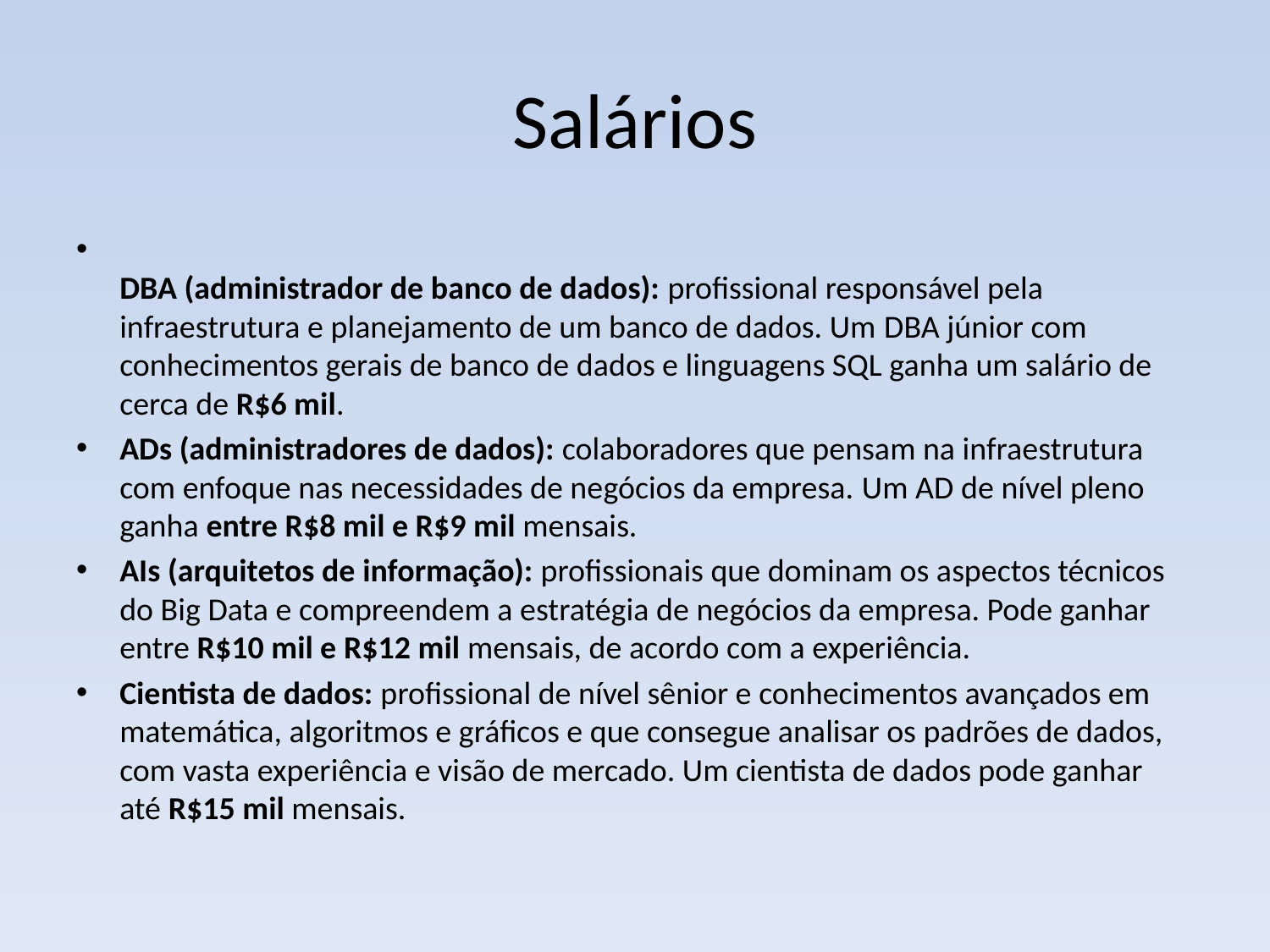

# Salários
DBA (administrador de banco de dados): profissional responsável pela infraestrutura e planejamento de um banco de dados. Um DBA júnior com conhecimentos gerais de banco de dados e linguagens SQL ganha um salário de cerca de R$6 mil.
ADs (administradores de dados): colaboradores que pensam na infraestrutura com enfoque nas necessidades de negócios da empresa. Um AD de nível pleno ganha entre R$8 mil e R$9 mil mensais.
AIs (arquitetos de informação): profissionais que dominam os aspectos técnicos do Big Data e compreendem a estratégia de negócios da empresa. Pode ganhar entre R$10 mil e R$12 mil mensais, de acordo com a experiência.
Cientista de dados: profissional de nível sênior e conhecimentos avançados em matemática, algoritmos e gráficos e que consegue analisar os padrões de dados, com vasta experiência e visão de mercado. Um cientista de dados pode ganhar até R$15 mil mensais.